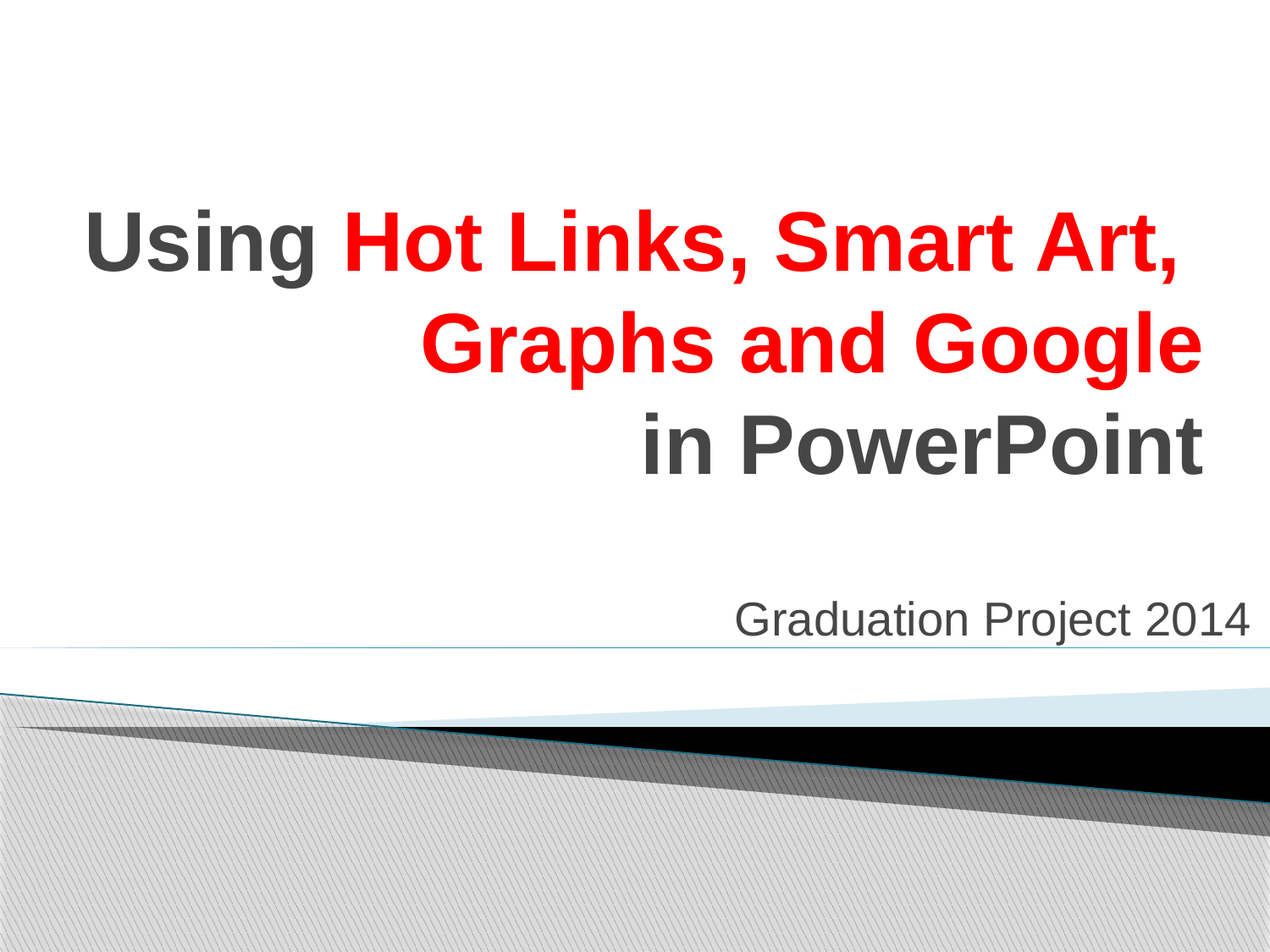

# Using Hot Links, Smart Art,  Graphs and Google in PowerPoint
Graduation Project 2014